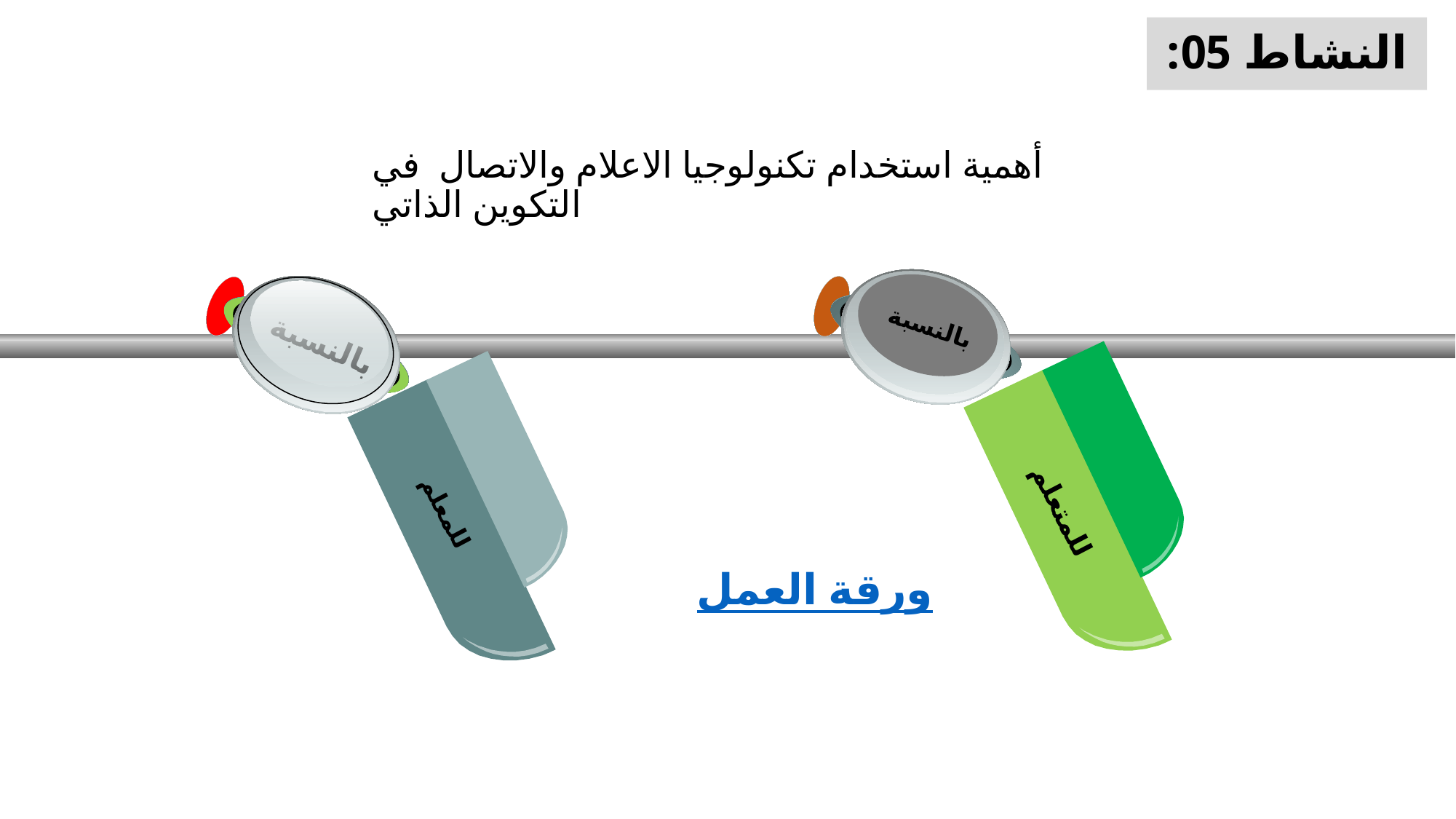

النشاط 05:
# أهمية استخدام تكنولوجيا الاعلام والاتصال  في التكوين الذاتي

بالنسبة

بالنسبة

للمتعلم
Your Text
للمعلم
Your Text
ورقة العمل
15